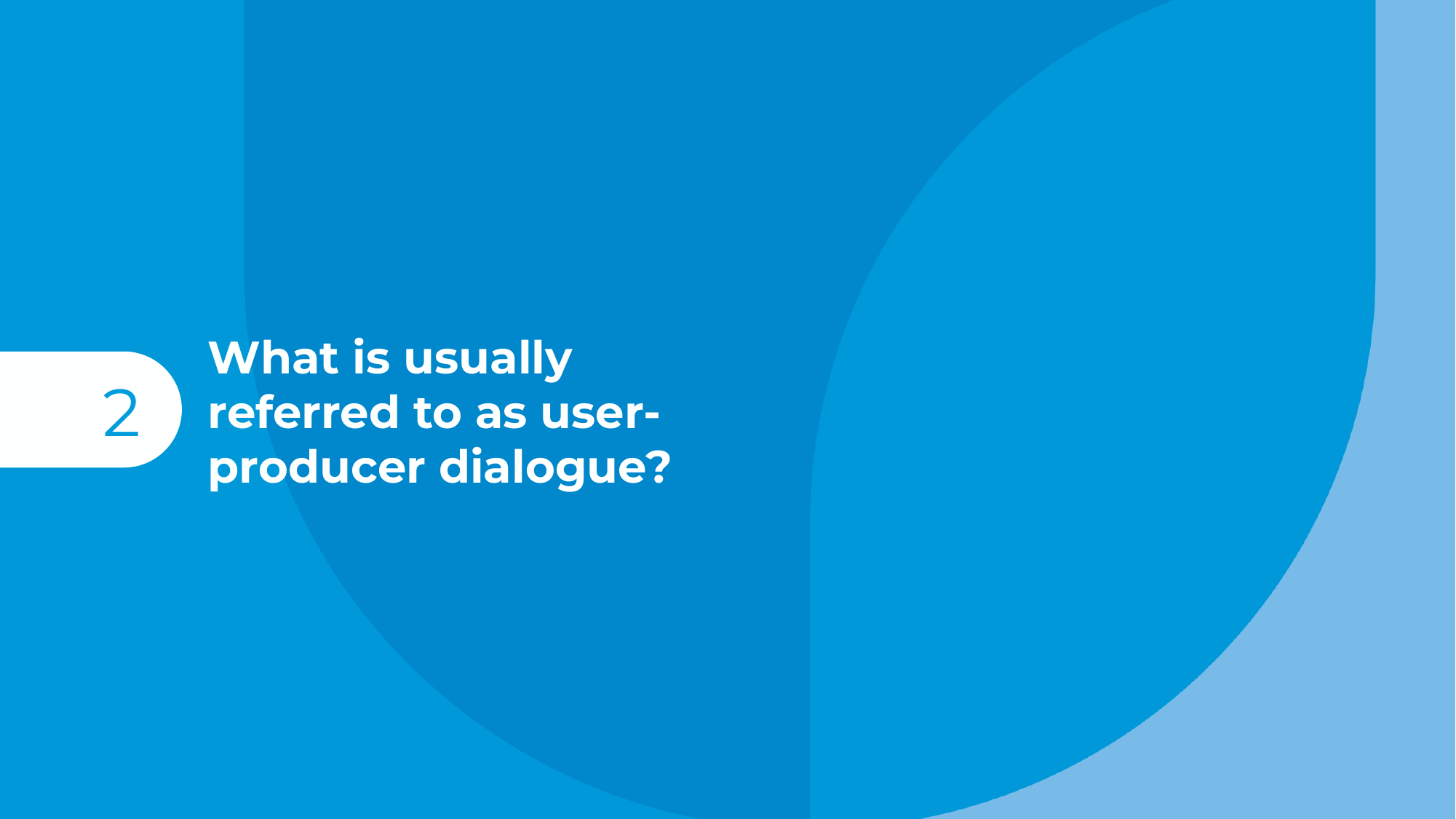

What is usually referred to as user-producer dialogue?
2